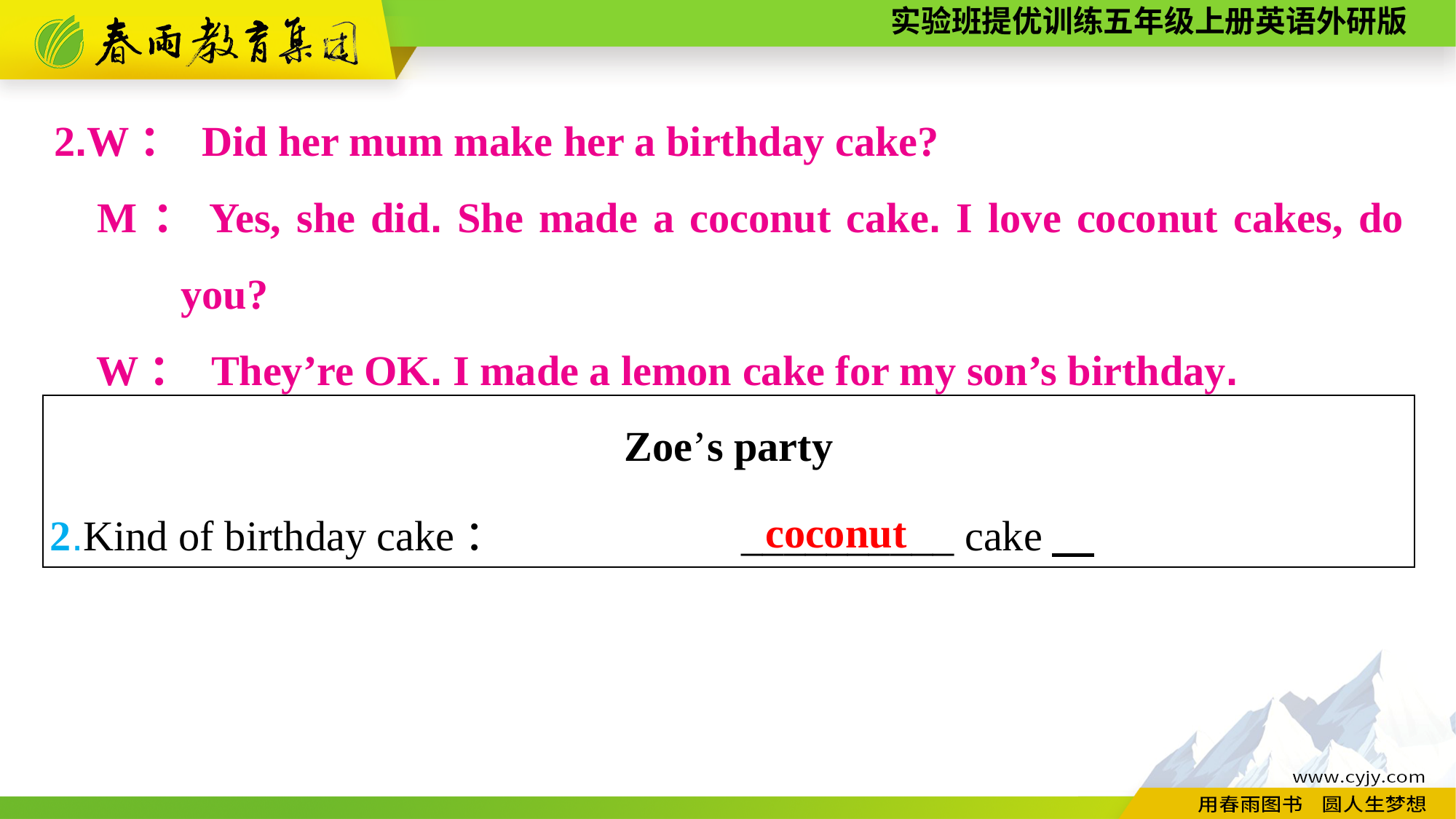

2.W： Did her mum make her a birthday cake?
M：Yes, she did. She made a coconut cake. I love coconut cakes, do you?
W： They’re OK. I made a lemon cake for my son’s birthday.
| Zoe’s party 2.Kind of birthday cake： \_\_\_\_\_\_\_\_\_\_ cake |
| --- |
coconut